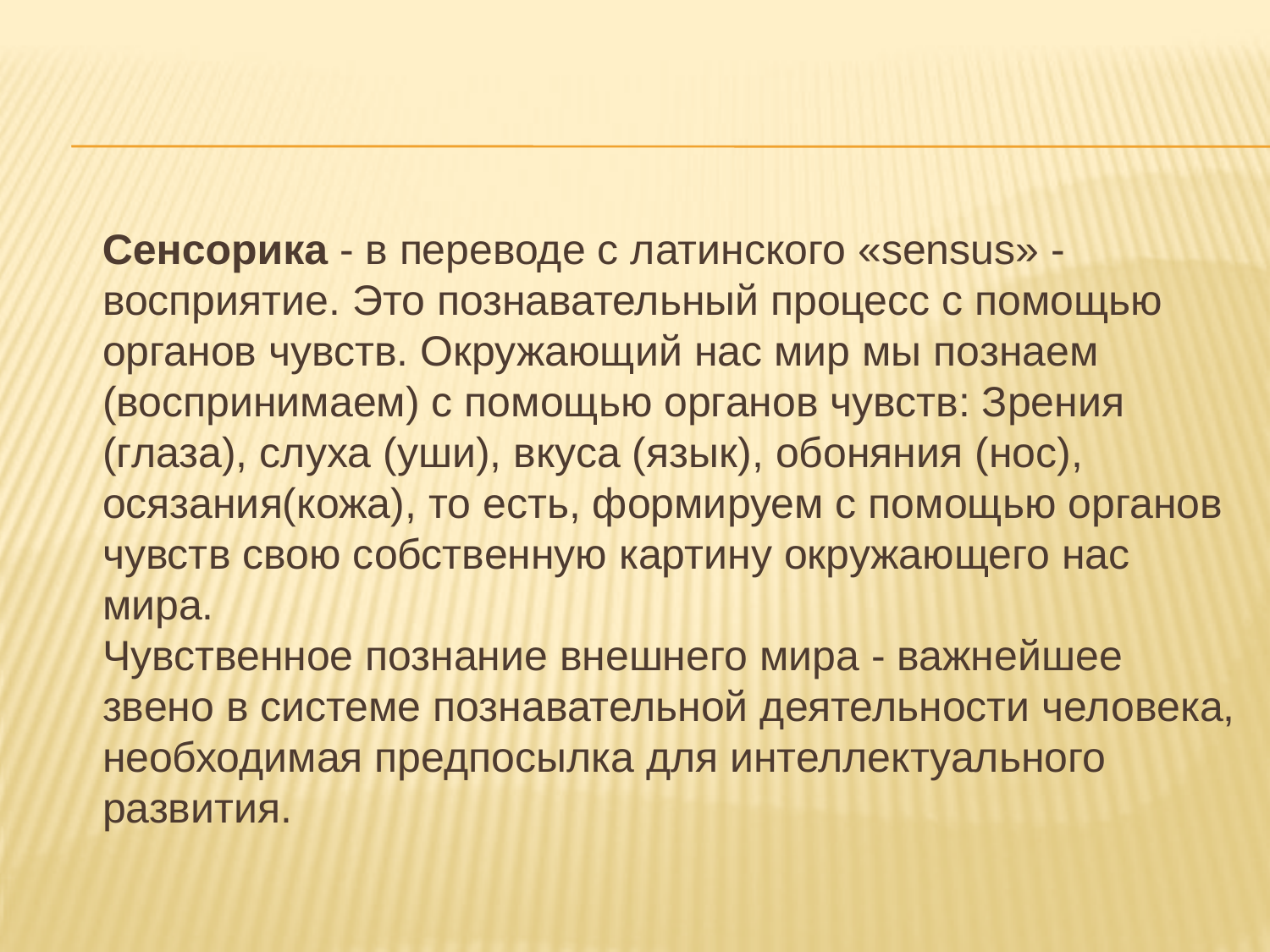

#
    Сенсорика - в переводе с латинского «sensus» - восприятие. Это познавательный процесс с помощью органов чувств. Окружающий нас мир мы познаем (воспринимаем) с помощью органов чувств: Зрения (глаза), слуха (уши), вкуса (язык), обоняния (нос), осязания(кожа), то есть, формируем с помощью органов чувств свою собственную картину окружающего нас мира.
Чувственное познание внешнего мира - важнейшее звено в системе познавательной деятельности человека, необходимая предпосылка для интеллектуального развития.